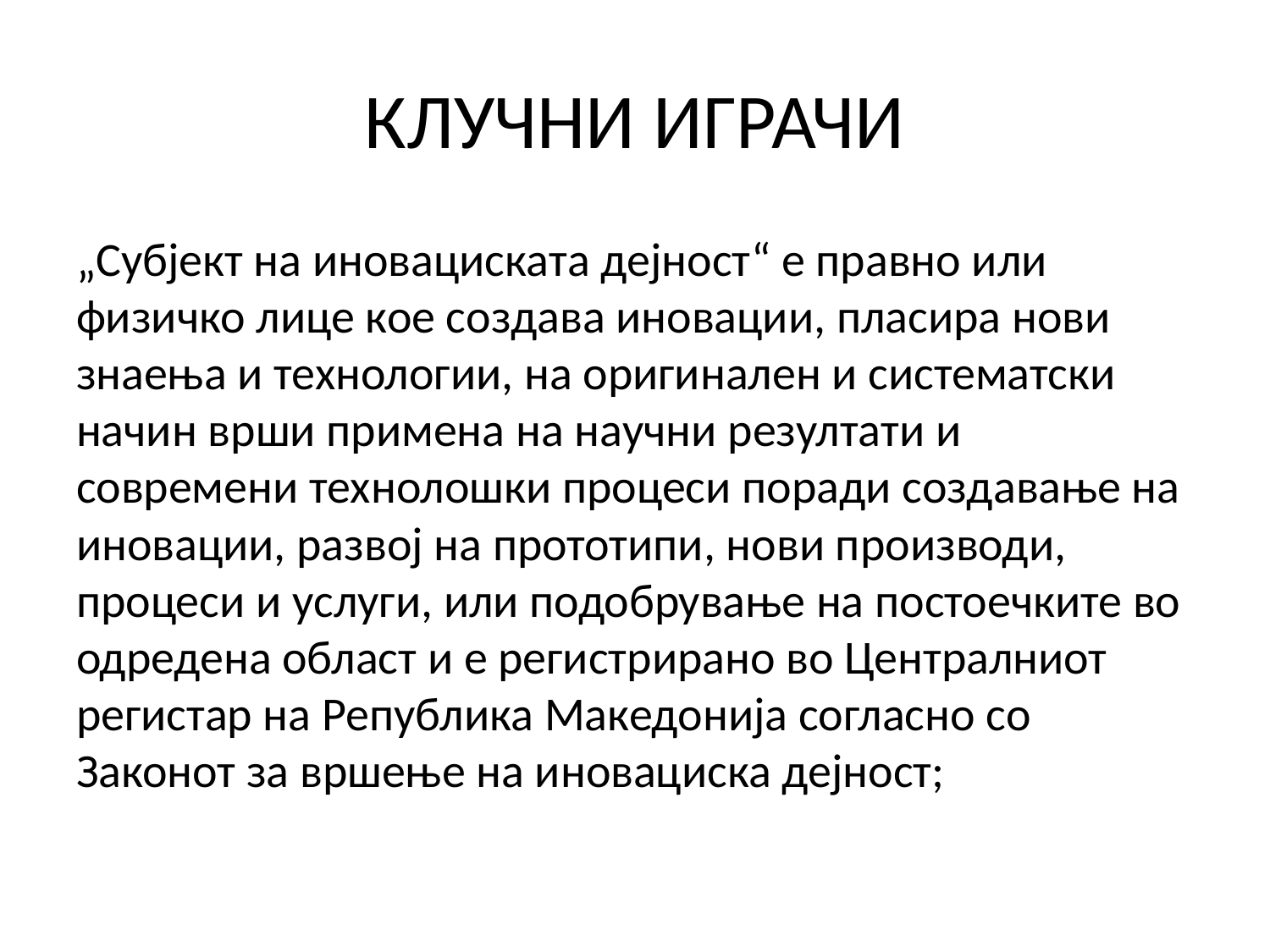

# КЛУЧНИ ИГРАЧИ
„Субјект на иновациската дејност“ е правно или физичко лице кое создава иновации, пласира нови знаења и технологии, на оригинален и систематски начин врши примена на научни резултати и современи технолошки процеси поради создавање на иновации, развој на прототипи, нови производи, процеси и услуги, или подобрување на постоечките во одредена област и е регистрирано во Централниот регистар на Република Македонија согласно со Законот за вршење на иновациска дејност;